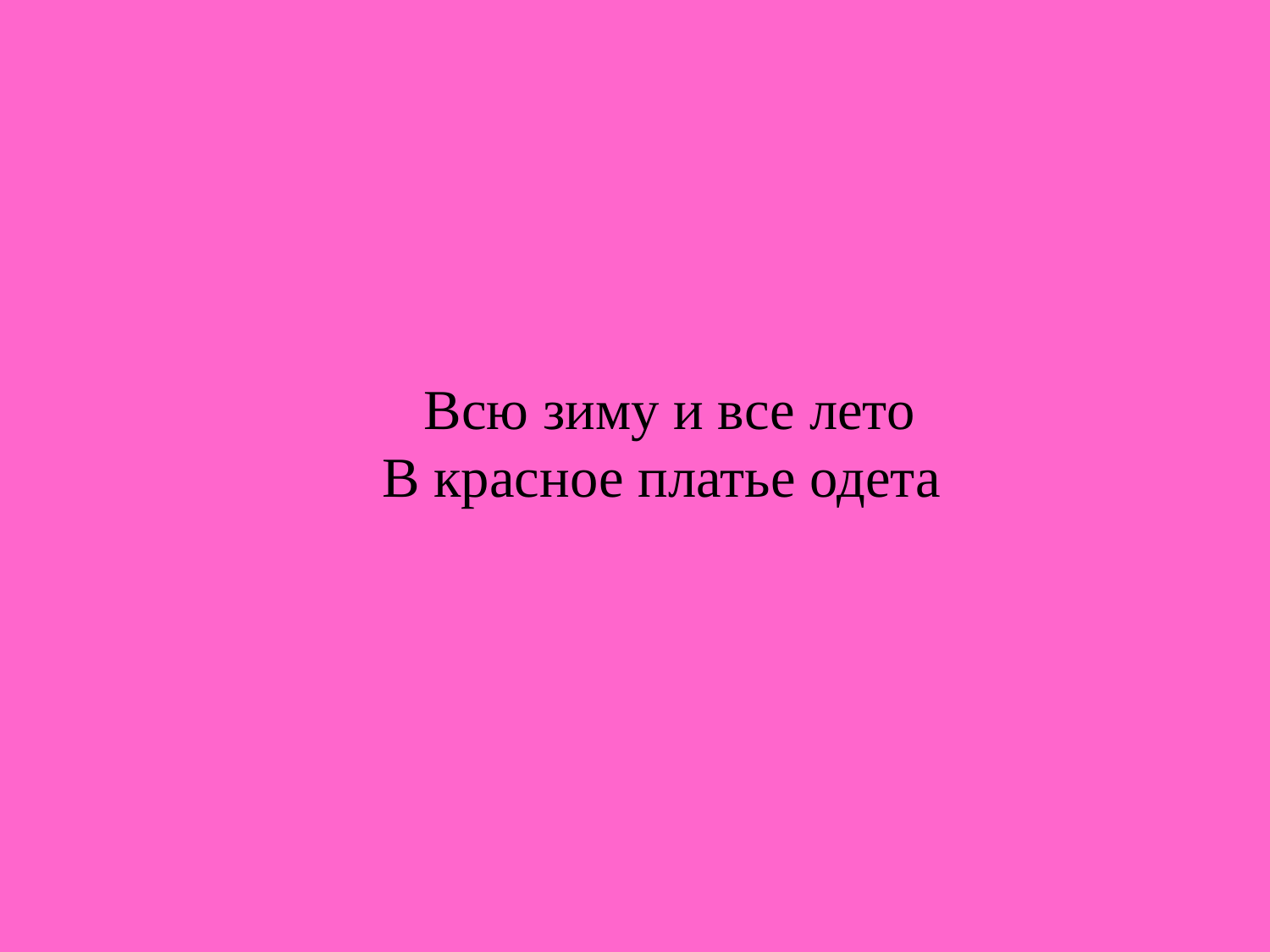

Всю зиму и все лето
В красное платье одета